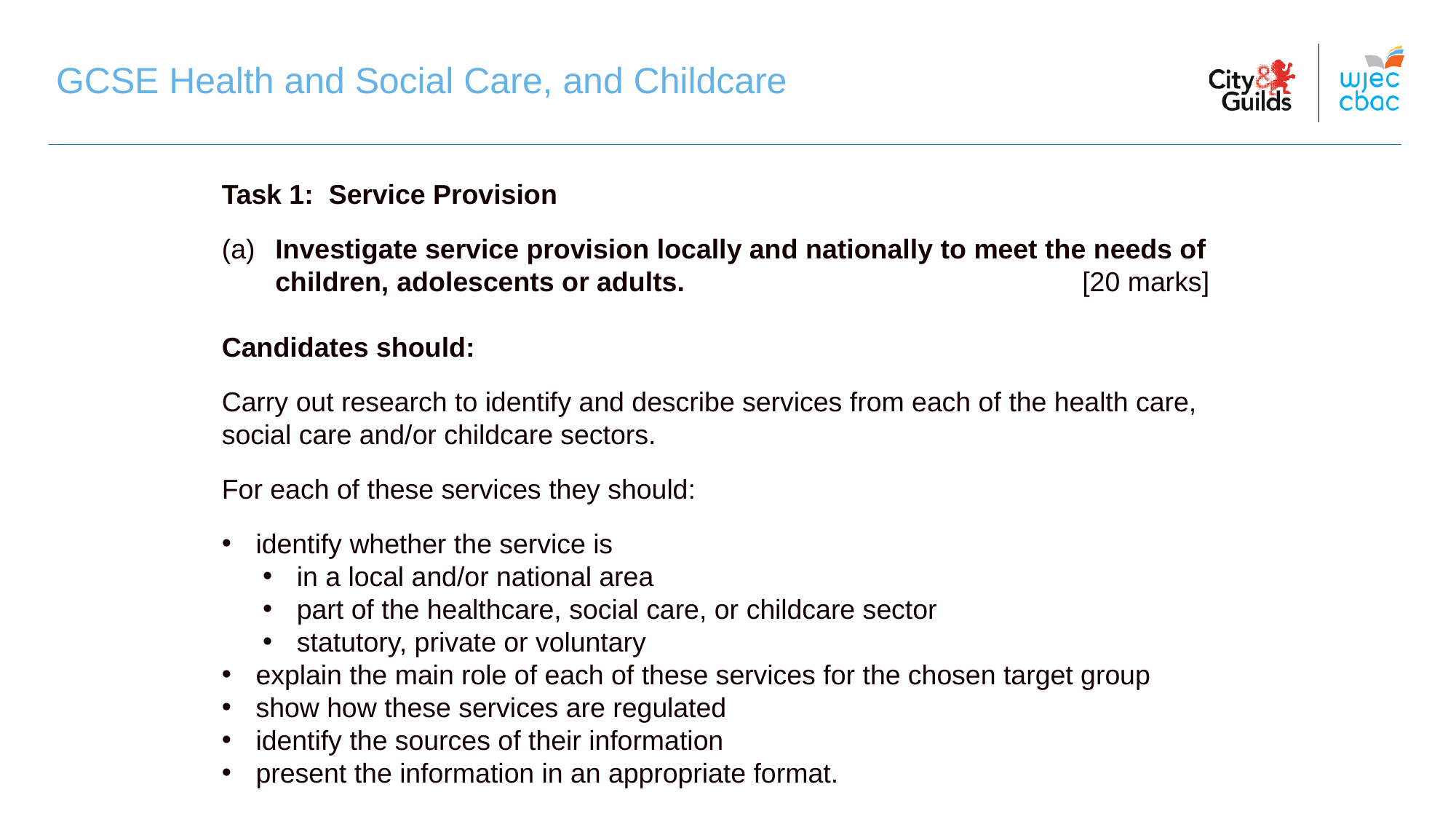

GCSE Health and Social Care, and Childcare
GCSE Health and Social Care, and Childcare
Task 1:  Service Provision

(a)	Investigate service provision locally and nationally to meet the needs of children, adolescents or adults.                                                    [20 marks]

Candidates should:

Carry out research to identify and describe services from each of the health care,
social care and/or childcare sectors.

For each of these services they should:

identify whether the service is
in a local and/or national area
part of the healthcare, social care, or childcare sector
statutory, private or voluntary
explain the main role of each of these services for the chosen target group
show how these services are regulated
identify the sources of their information
present the information in an appropriate format.